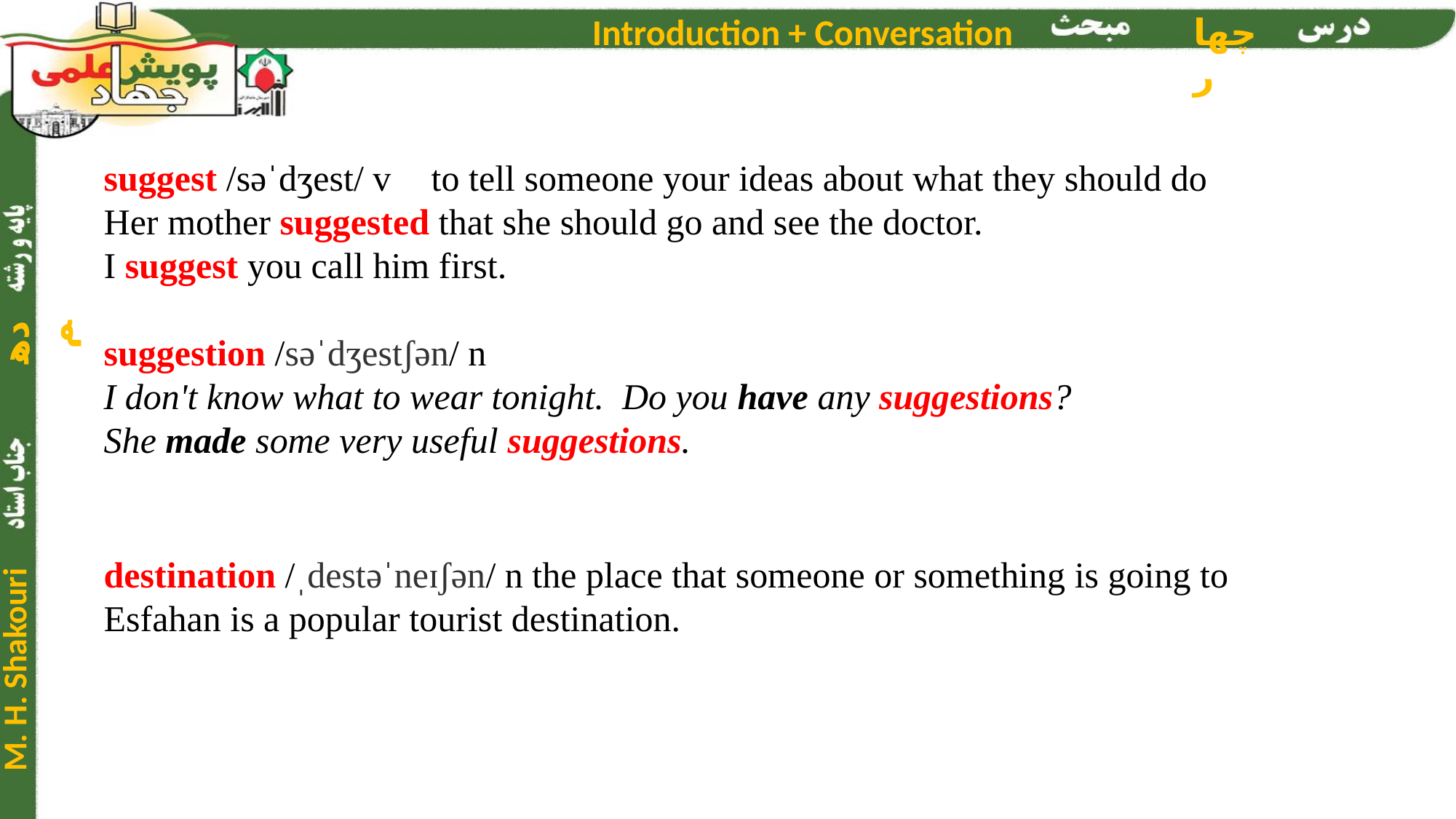

suggest /səˈdʒest/ v	to tell someone your ideas about what they should do
Her mother suggested that she should go and see the doctor.
I suggest you call him first.

suggestion /səˈdʒestʃən/ n
I don't know what to wear tonight.  Do you have any suggestions?
She made some very useful suggestions.
destination /ˌdestəˈneɪʃən/ n the place that someone or something is going to
Esfahan is a popular tourist destination.